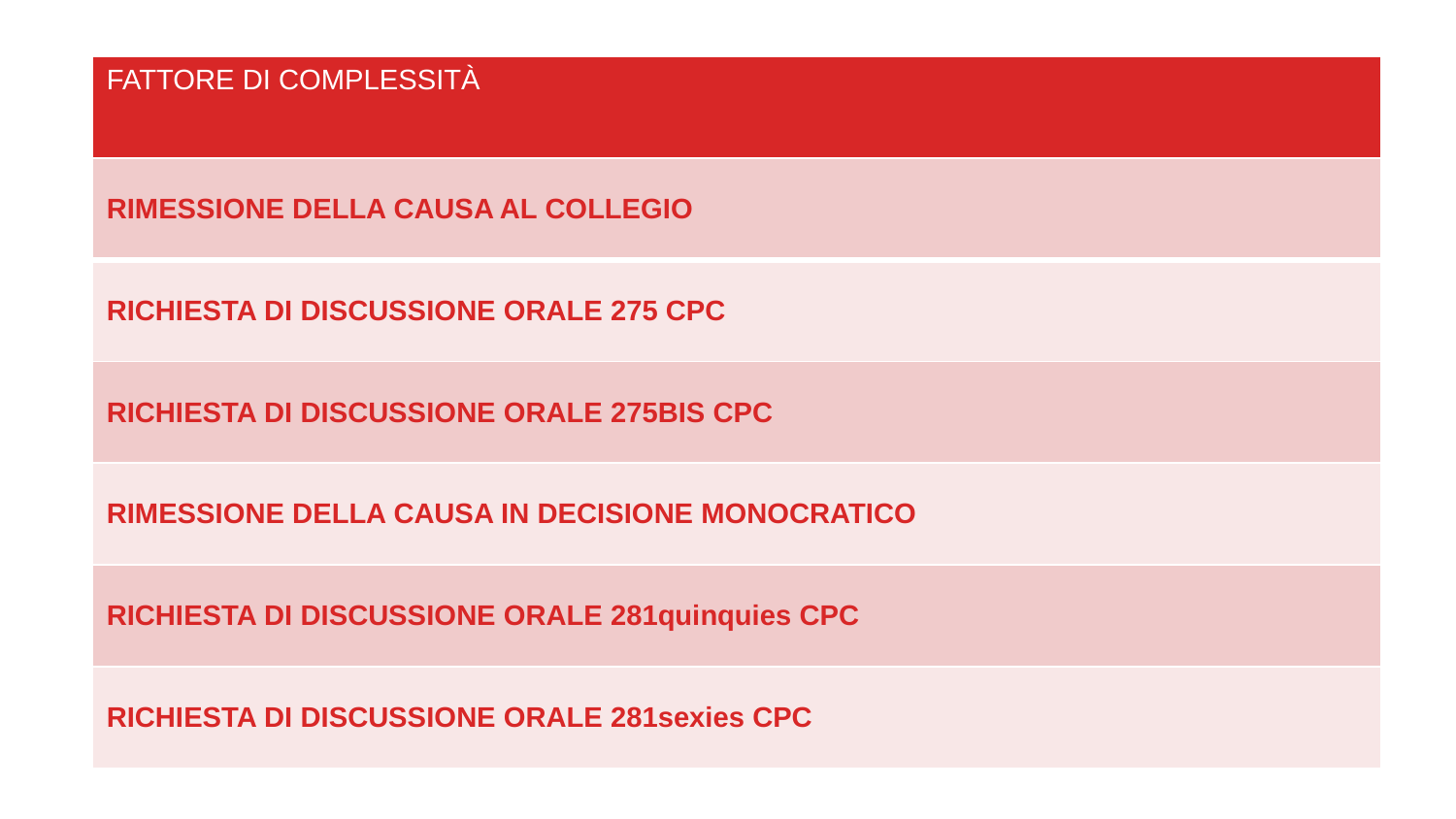

| FATTORE DI COMPLESSITÀ |
| --- |
| RIMESSIONE DELLA CAUSA AL COLLEGIO |
| RICHIESTA DI DISCUSSIONE ORALE 275 CPC |
| RICHIESTA DI DISCUSSIONE ORALE 275BIS CPC |
| RIMESSIONE DELLA CAUSA IN DECISIONE MONOCRATICO |
| RICHIESTA DI DISCUSSIONE ORALE 281quinquies CPC |
| RICHIESTA DI DISCUSSIONE ORALE 281sexies CPC |